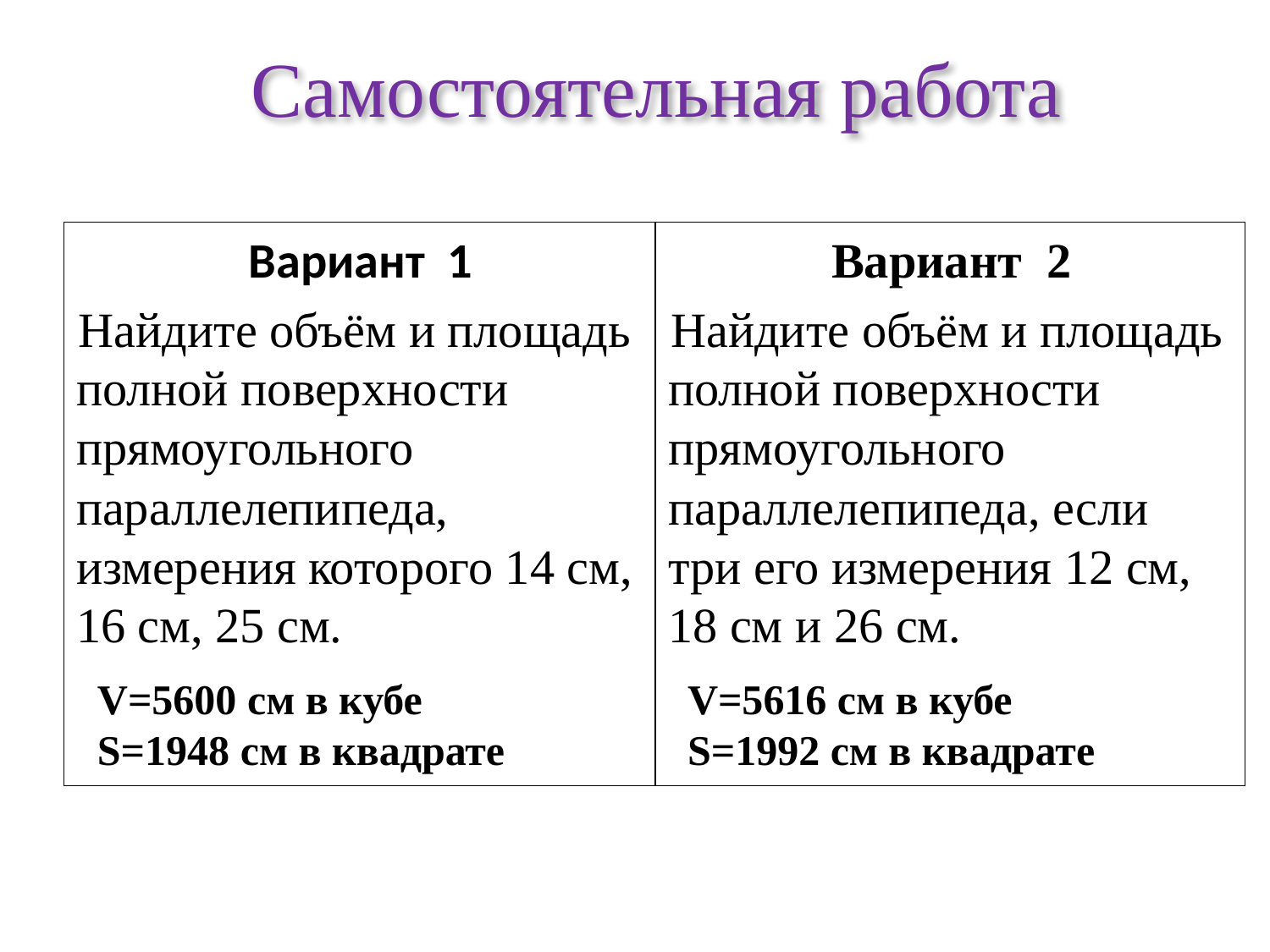

Самостоятельная работа
Вариант  1
Найдите объём и площадь полной поверхности прямоугольного параллелепипеда, измерения которого 14 см, 16 см, 25 см.
Вариант  2
Найдите объём и площадь полной поверхности прямоугольного параллелепипеда, если три его измерения 12 см, 18 см и 26 см.

V=5600 см в кубе
S=1948 см в квадрате
V=5616 см в кубе
S=1992 см в квадрате